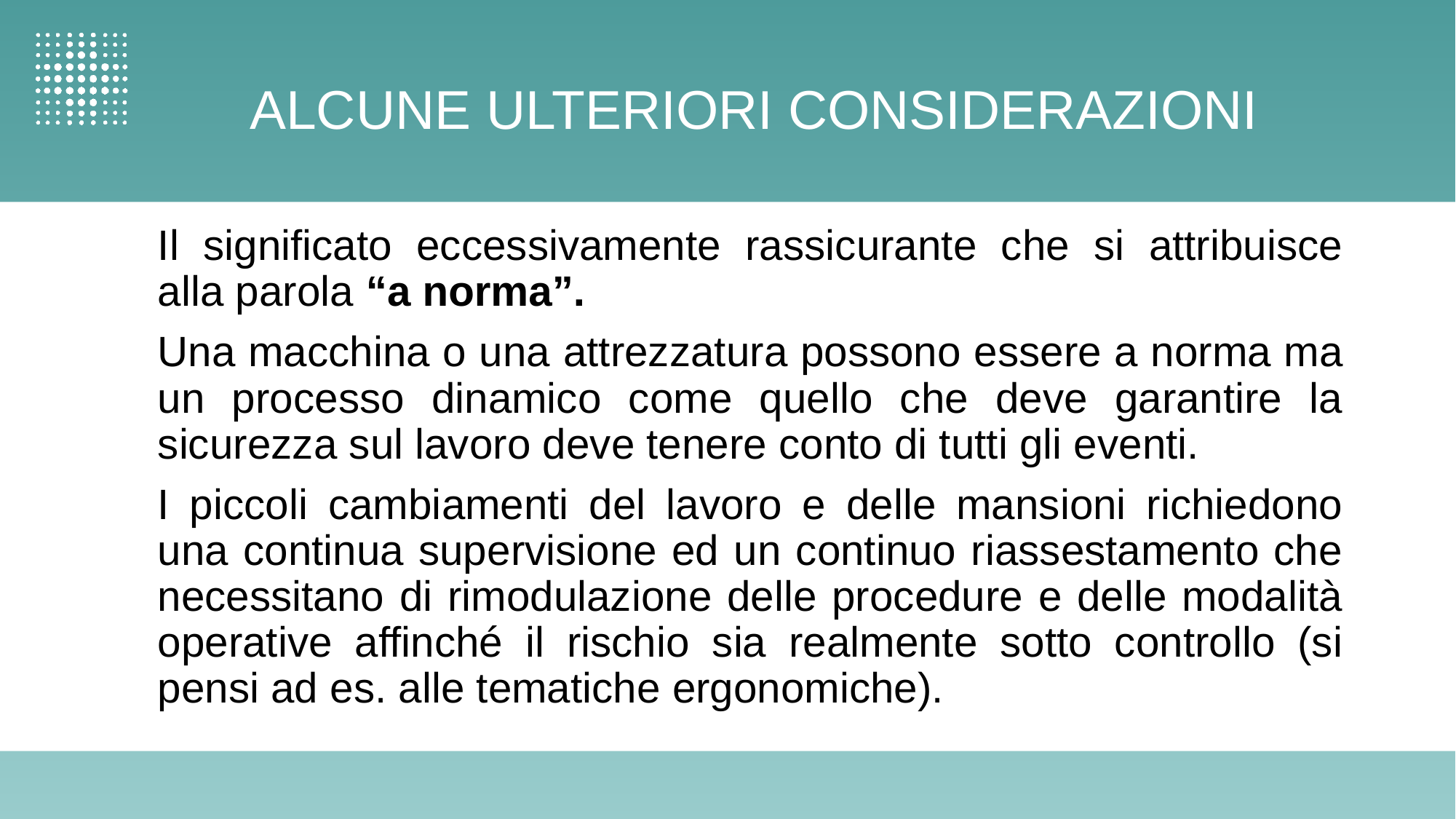

# ALCUNE ULTERIORI CONSIDERAZIONI
Il significato eccessivamente rassicurante che si attribuisce alla parola “a norma”.
Una macchina o una attrezzatura possono essere a norma ma un processo dinamico come quello che deve garantire la sicurezza sul lavoro deve tenere conto di tutti gli eventi.
I piccoli cambiamenti del lavoro e delle mansioni richiedono una continua supervisione ed un continuo riassestamento che necessitano di rimodulazione delle procedure e delle modalità operative affinché il rischio sia realmente sotto controllo (si pensi ad es. alle tematiche ergonomiche).